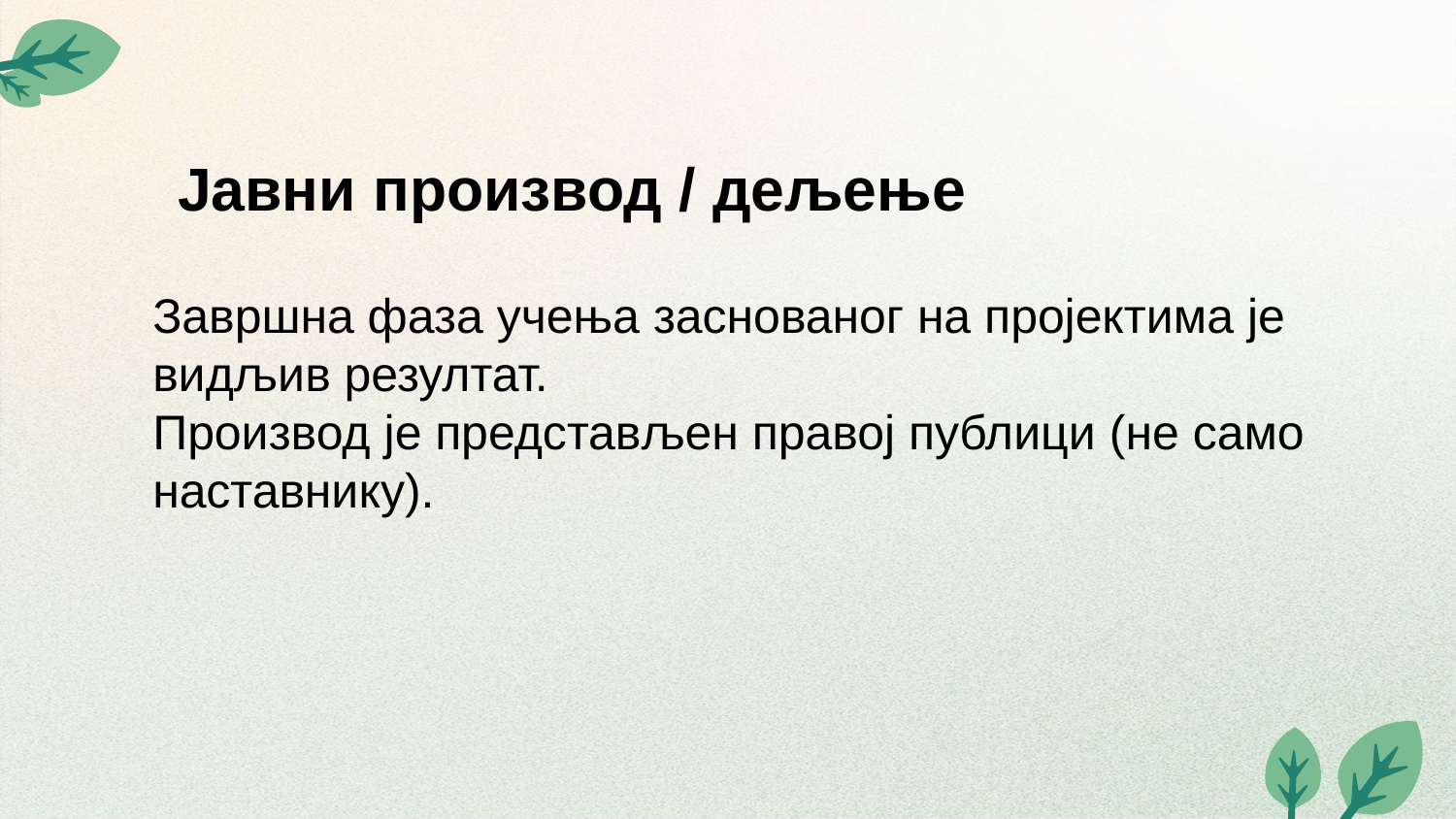

# Јавни производ / дељење
Завршна фаза учења заснованог на пројектима је видљив резултат.
Производ је представљен правој публици (не само наставнику).